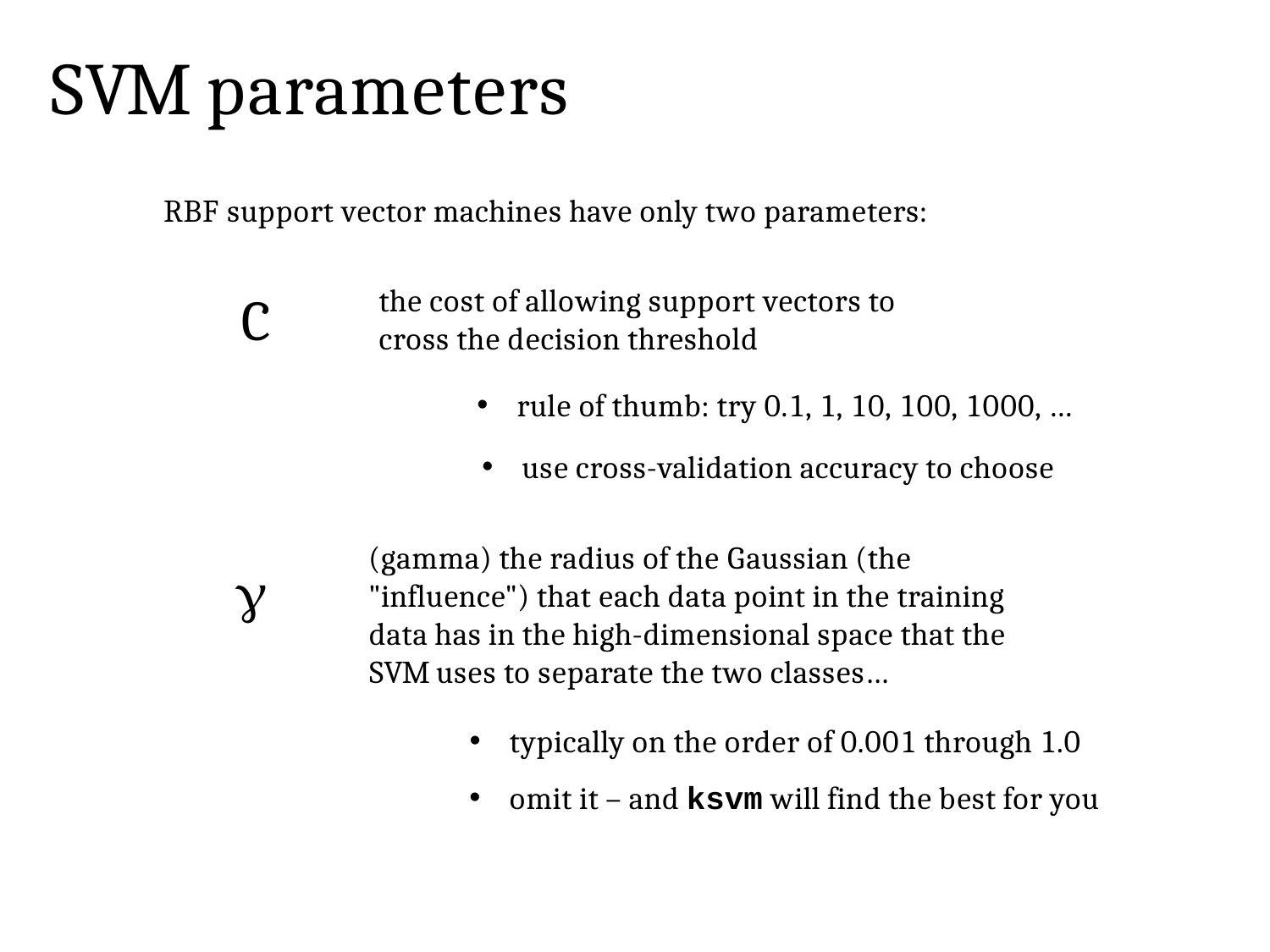

SVM parameters

RBF support vector machines have only two parameters:
the cost of allowing support vectors to cross the decision threshold
C
rule of thumb: try 0.1, 1, 10, 100, 1000, …
use cross-validation accuracy to choose
(gamma) the radius of the Gaussian (the "influence") that each data point in the training data has in the high-dimensional space that the SVM uses to separate the two classes…
γ
typically on the order of 0.001 through 1.0
omit it – and ksvm will find the best for you